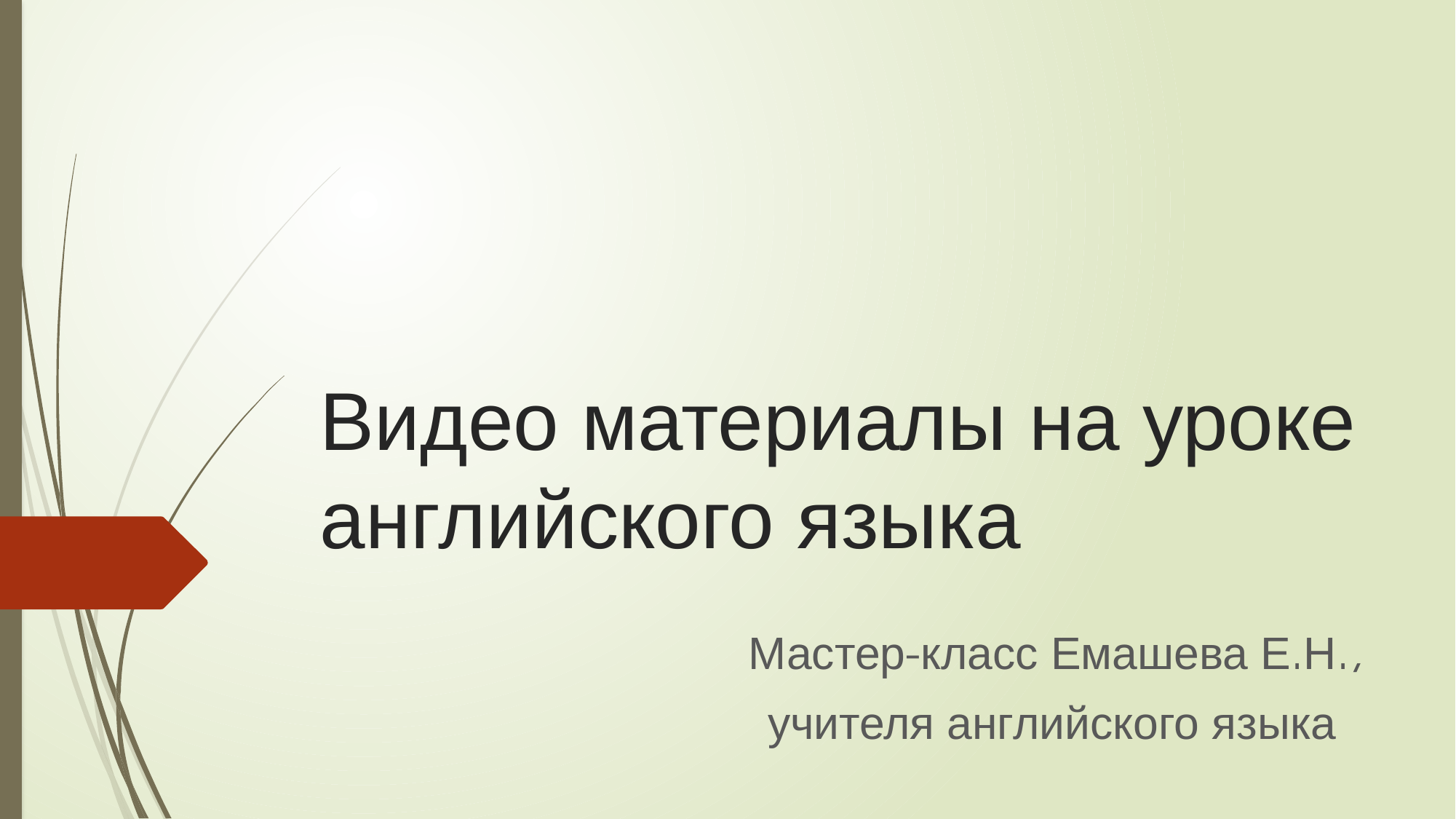

# Видео материалы на уроке английского языка

Мастер-класс Емашева Е.Н.,
учителя английского языка